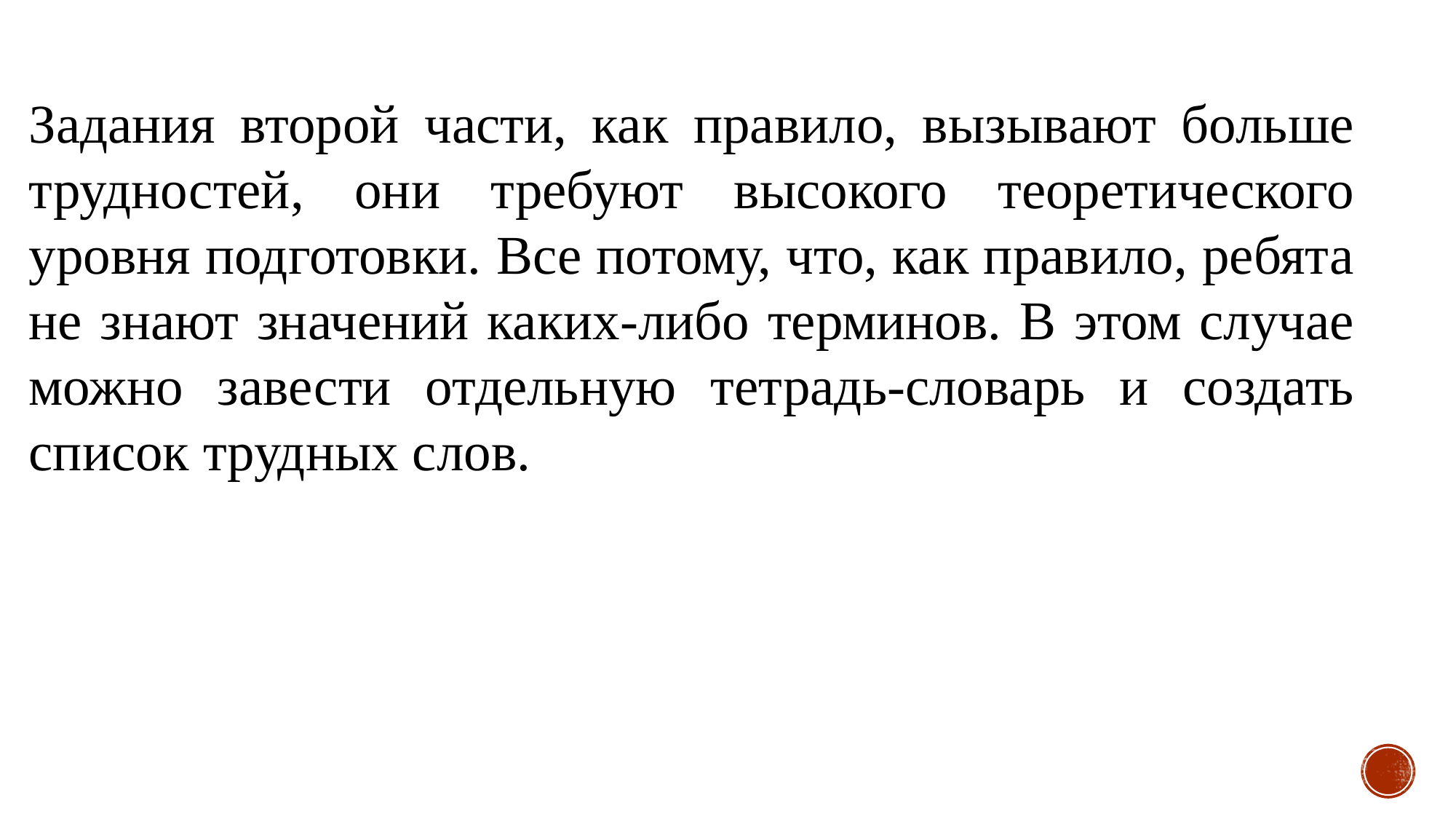

Задания второй части, как правило, вызывают больше трудностей, они требуют высокого теоретического уровня подготовки. Все потому, что, как правило, ребята не знают значений каких-либо терминов. В этом случае можно завести отдельную тетрадь-словарь и создать список трудных слов.